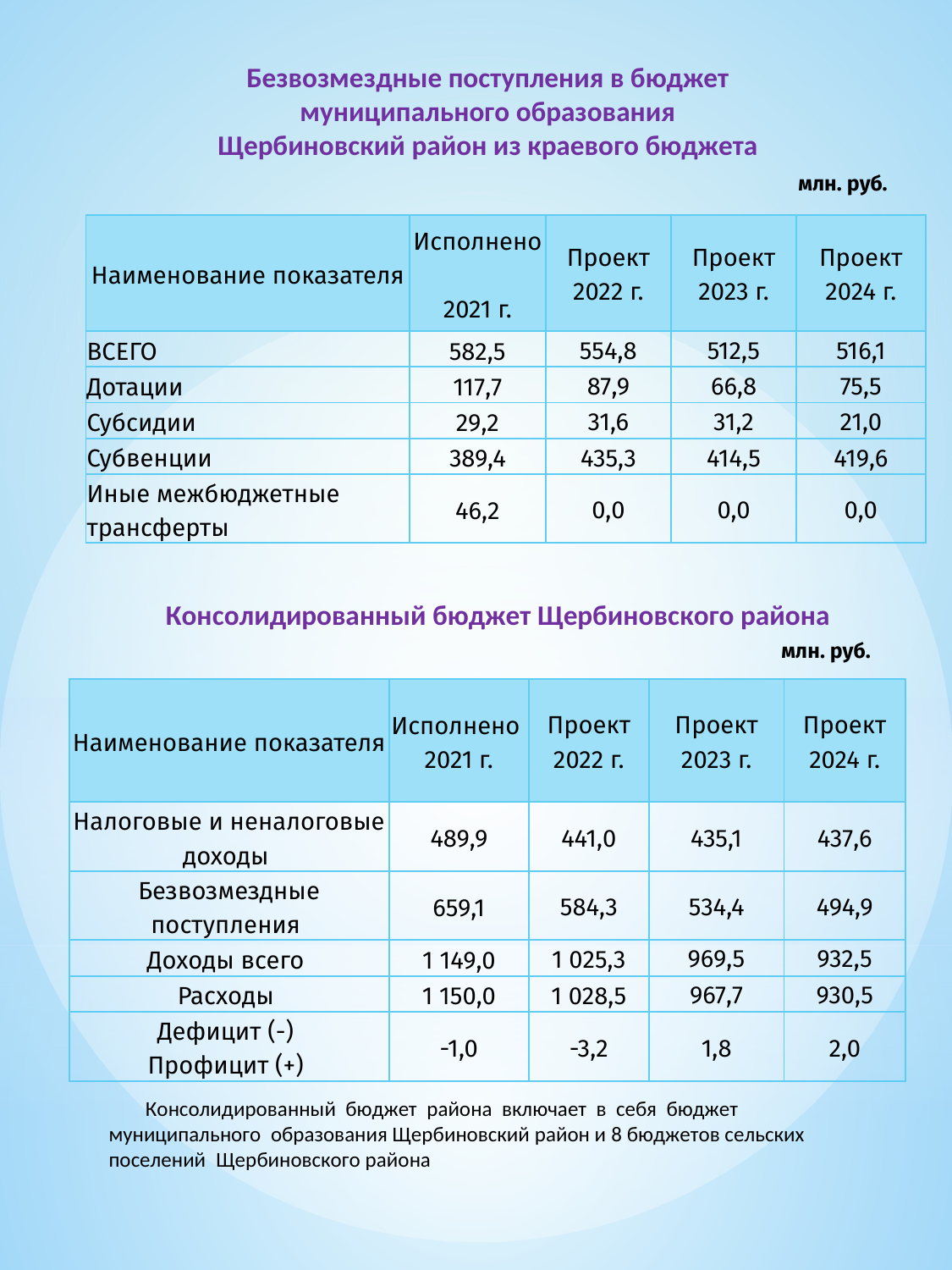

Безвозмездные поступления в бюджет муниципального образования Щербиновский район из краевого бюджета
млн. руб.
| Наименование показателя | Исполнено 2021 г. | Проект 2022 г. | Проект 2023 г. | Проект 2024 г. |
| --- | --- | --- | --- | --- |
| ВСЕГО | 582,5 | 554,8 | 512,5 | 516,1 |
| Дотации | 117,7 | 87,9 | 66,8 | 75,5 |
| Субсидии | 29,2 | 31,6 | 31,2 | 21,0 |
| Субвенции | 389,4 | 435,3 | 414,5 | 419,6 |
| Иные межбюджетные трансферты | 46,2 | 0,0 | 0,0 | 0,0 |
Консолидированный бюджет Щербиновского района
млн. руб.
| Наименование показателя | Исполнено 2021 г. | Проект 2022 г. | Проект 2023 г. | Проект 2024 г. |
| --- | --- | --- | --- | --- |
| Налоговые и неналоговые доходы | 489,9 | 441,0 | 435,1 | 437,6 |
| Безвозмездные поступления | 659,1 | 584,3 | 534,4 | 494,9 |
| Доходы всего | 1 149,0 | 1 025,3 | 969,5 | 932,5 |
| Расходы | 1 150,0 | 1 028,5 | 967,7 | 930,5 |
| Дефицит (-) Профицит (+) | -1,0 | -3,2 | 1,8 | 2,0 |
Консолидированный  бюджет  района  включает  в  себя  бюджет  муниципального  образования Щербиновский район и 8 бюджетов сельских поселений  Щербиновского района